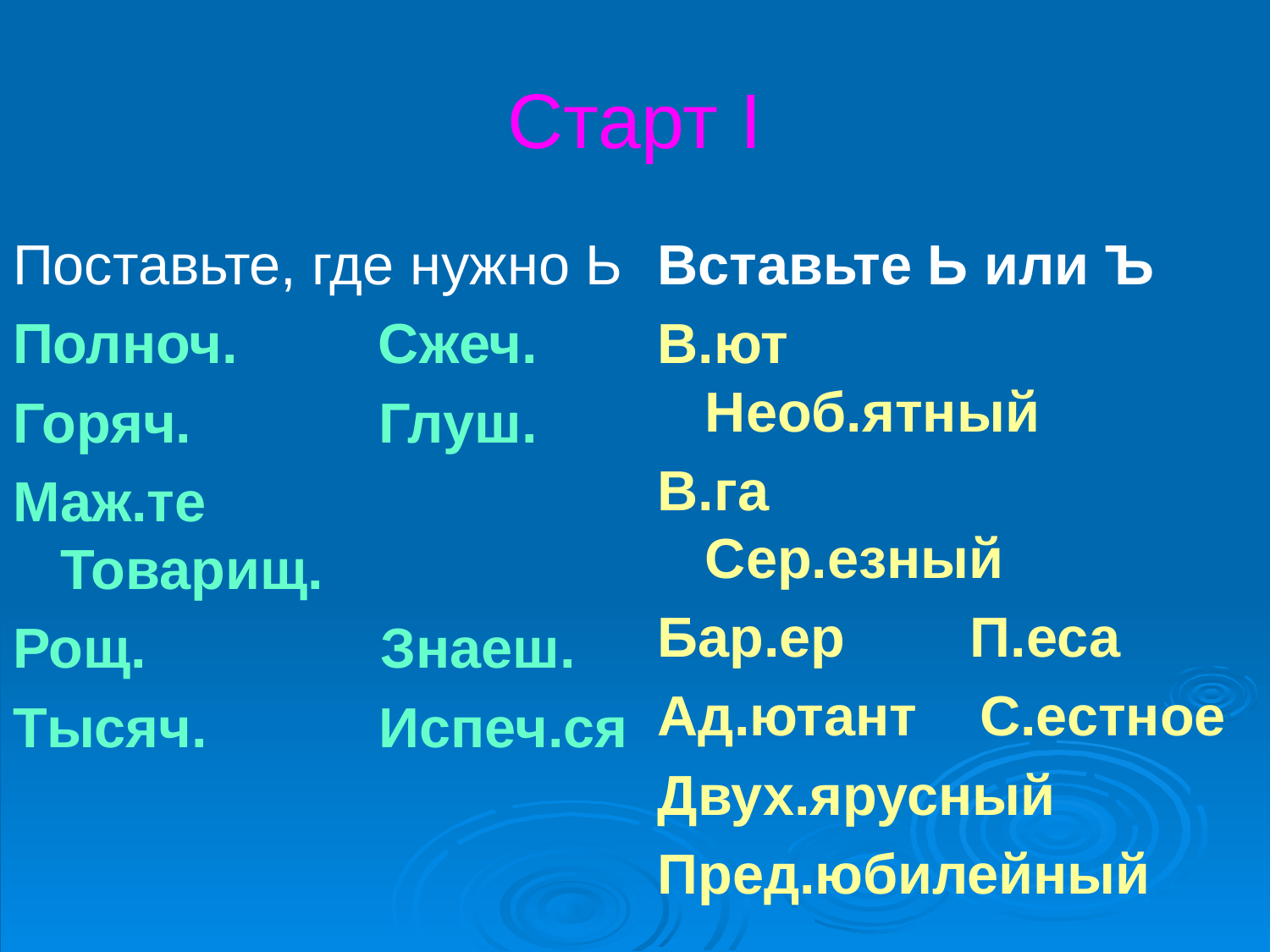

# Старт I
Поставьте, где нужно Ь
Полноч.         Сжеч.
Горяч.            Глуш.
Маж.те           Товарищ.
Рощ.               Знаеш.
Тысяч.           Испеч.ся
Вставьте Ь или Ъ
В.ют           Необ.ятный
В.га            Сер.езный
Бар.ер        П.еса
Ад.ютант    С.естное
Двух.ярусный
Пред.юбилейный